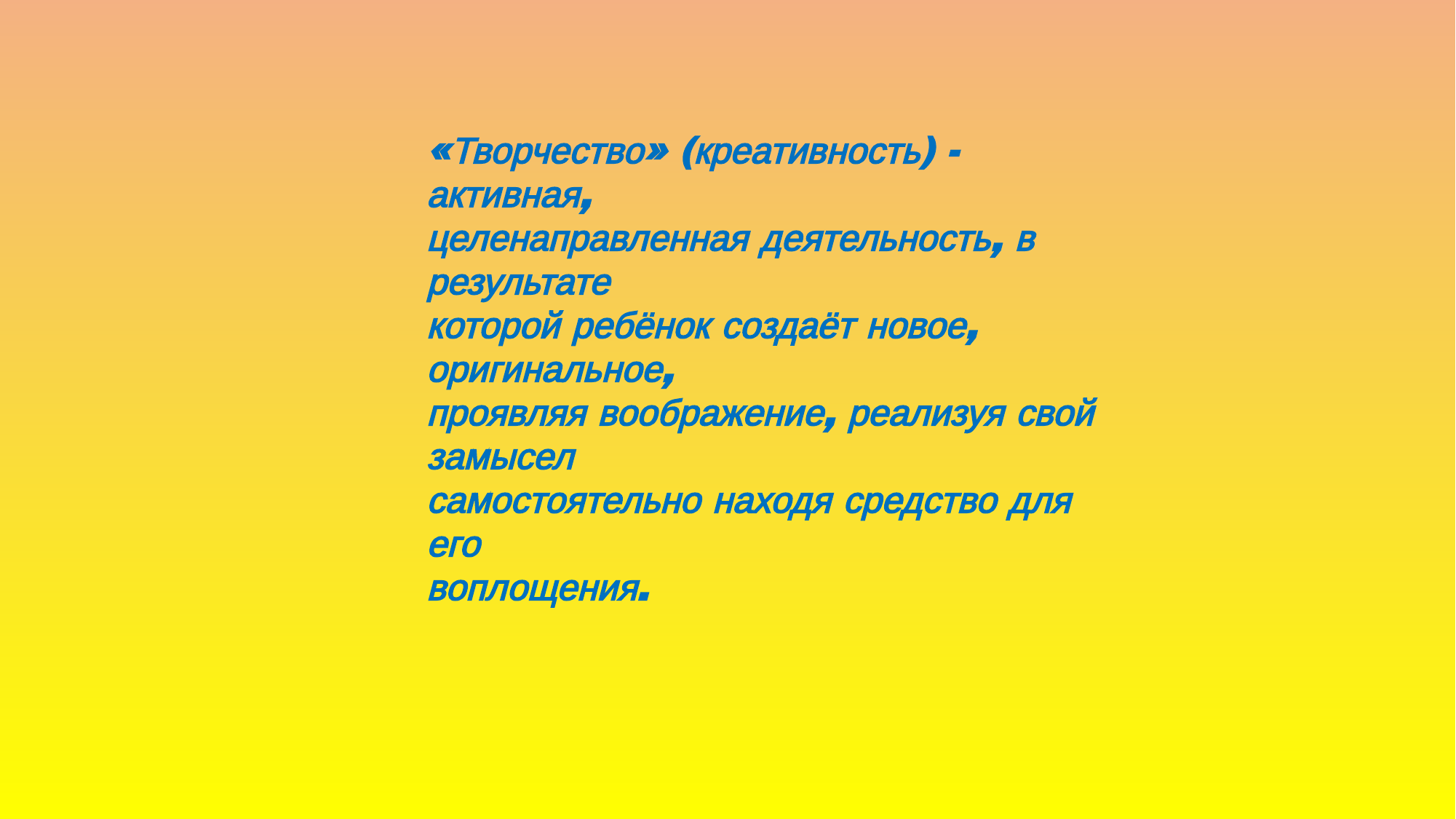

«Творчество» (креативность) - активная,
целенаправленная деятельность, в результате
которой ребёнок создаёт новое, оригинальное,
проявляя воображение, реализуя свой замысел
самостоятельно находя средство для его
воплощения.